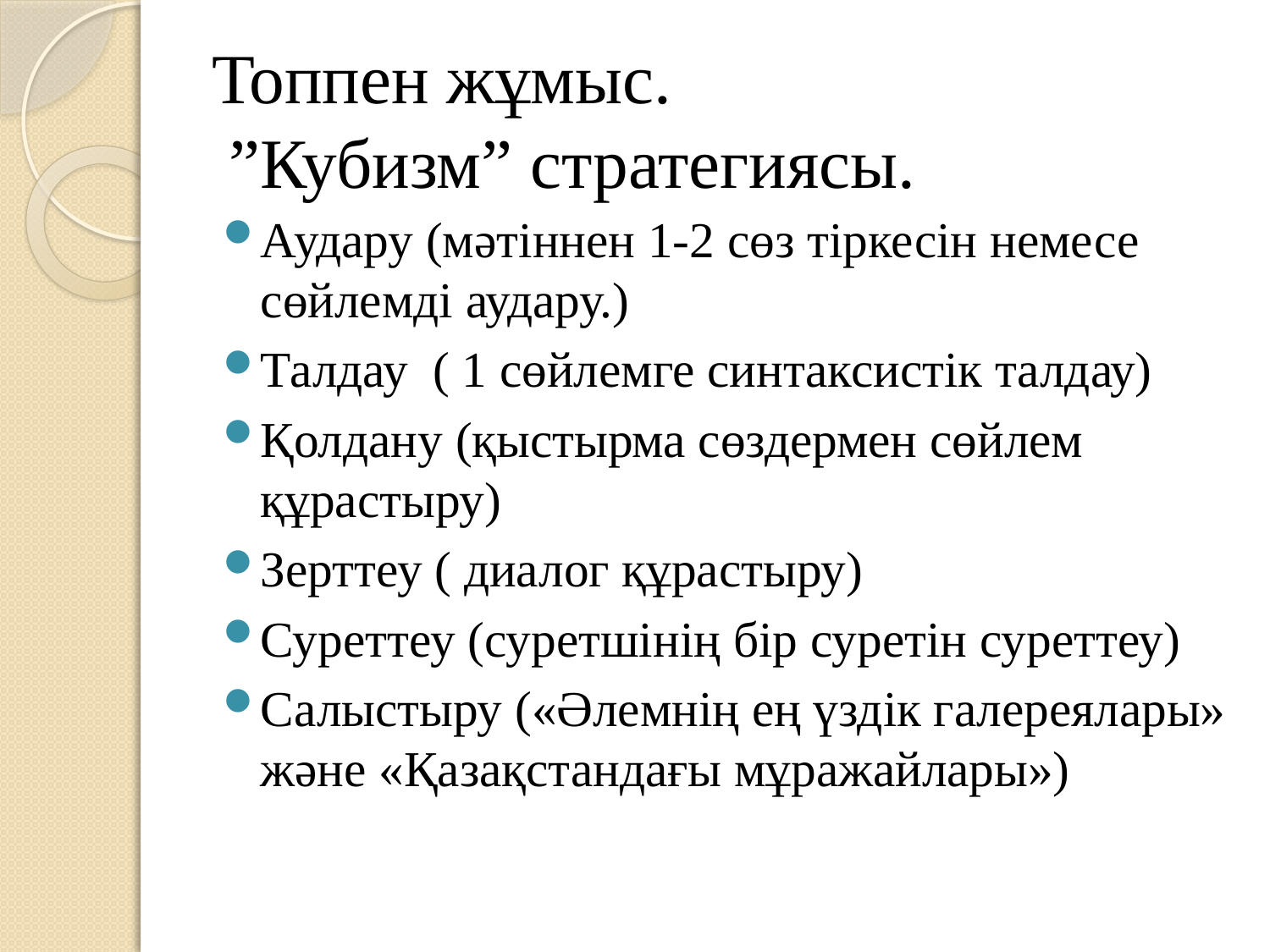

# Топпен жұмыс. ”Кубизм” стратегиясы.
Аудару (мәтіннен 1-2 сөз тіркесін немесе сөйлемді аудару.)
Талдау  ( 1 сөйлемге синтаксистік талдау)
Қолдану (қыстырма сөздермен сөйлем құрастыру)
Зерттеу ( диалог құрастыру)
Суреттеу (суретшінің бір суретін суреттеу)
Салыстыру («Әлемнің ең үздік галереялары» және «Қазақстандағы мұражайлары»)